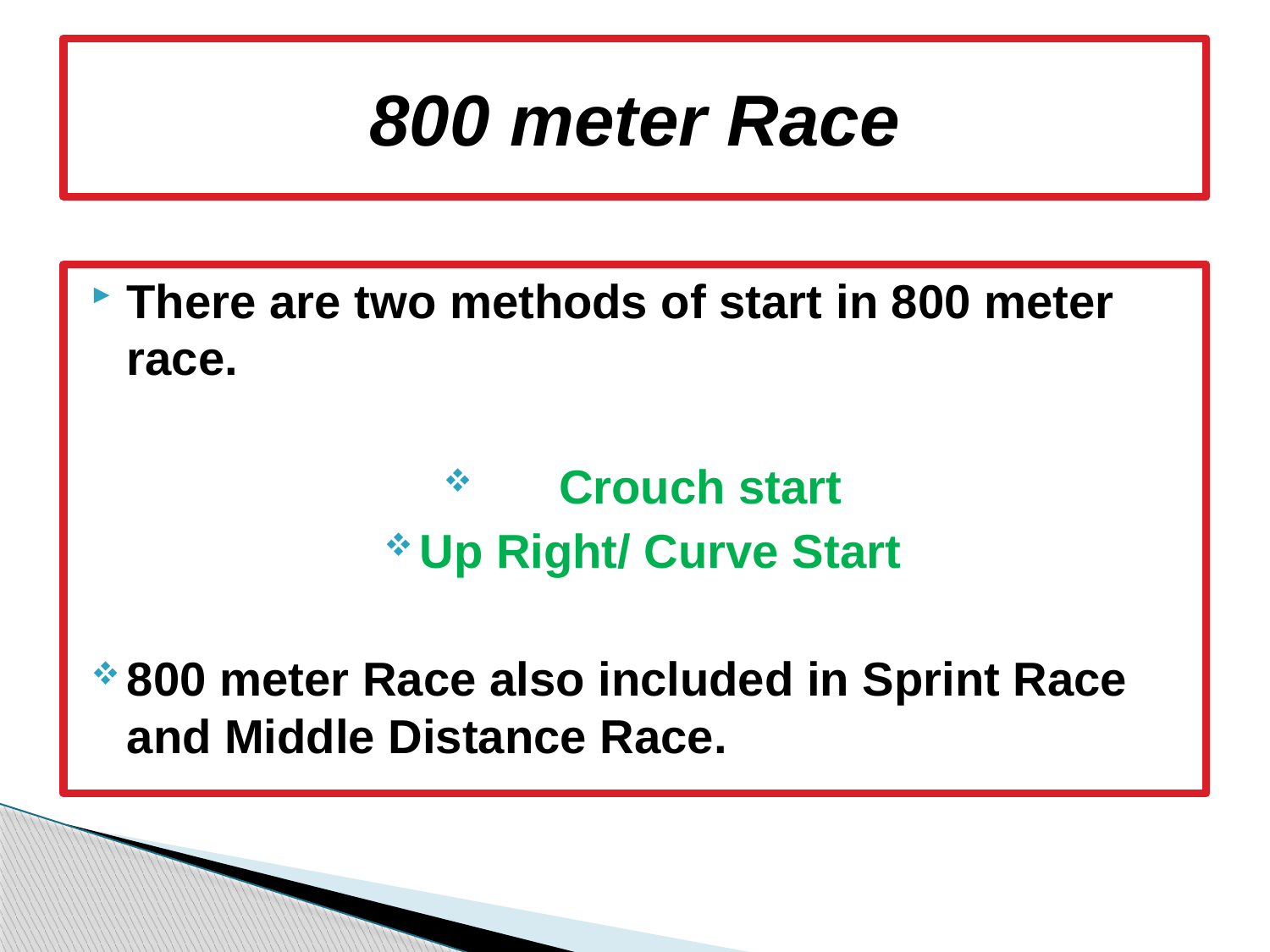

# 800 meter Race
There are two methods of start in 800 meter race.

      Crouch start
Up Right/ Curve Start

800 meter Race also included in Sprint Race and Middle Distance Race.